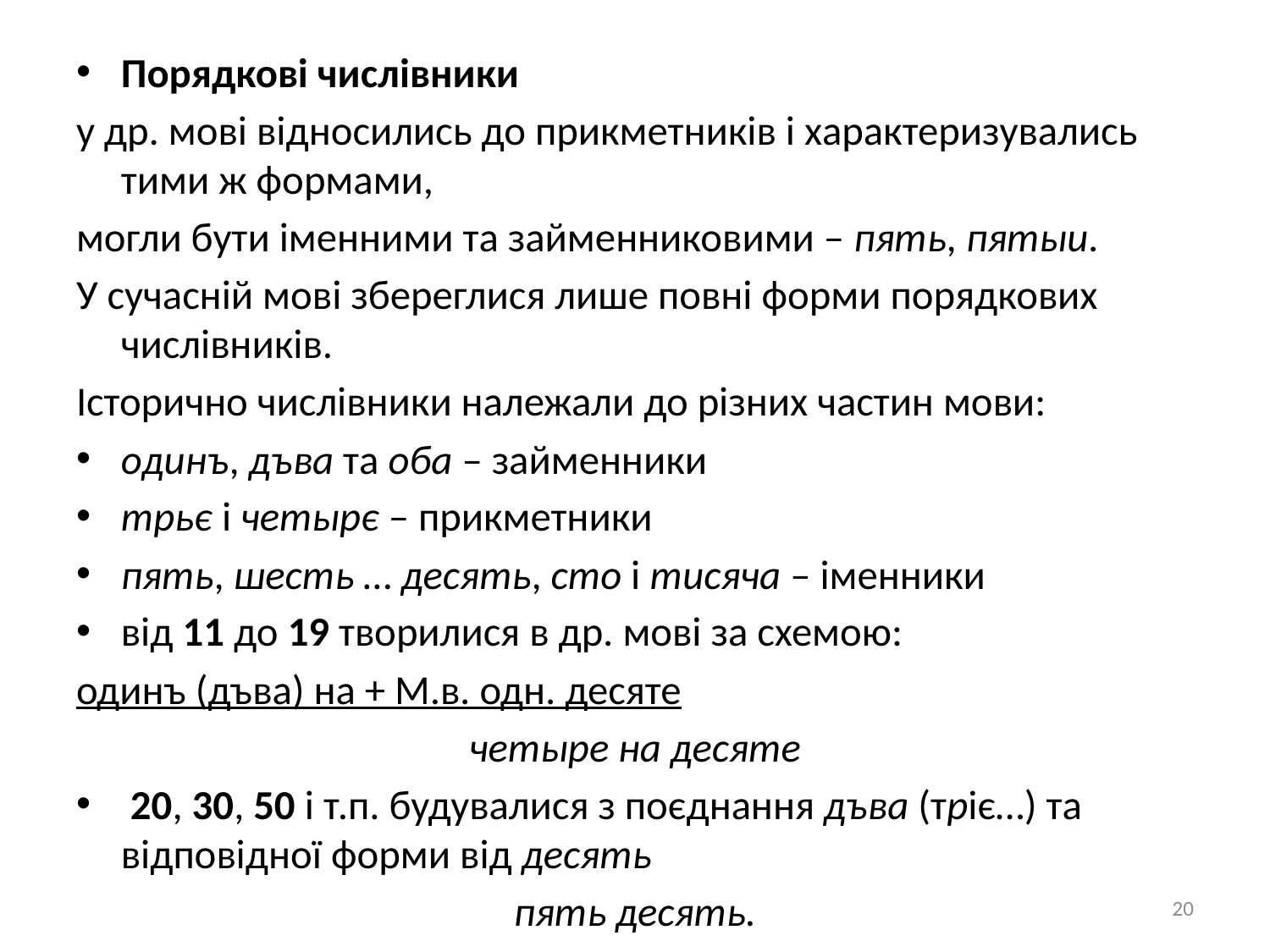

Порядкові числівники
у др. мові відносились до прикметників і характеризувались тими ж формами,
могли бути іменними та займенниковими – пять, пятыи.
У сучасній мові збереглися лише повні форми порядкових числівників.
Історично числівники належали до різних частин мови:
одинъ, дъва та оба – займенники
трьє і четырє – прикметники
пять, шесть … десять, сто і тисяча – іменники
від 11 до 19 творилися в др. мові за схемою:
одинъ (дъва) на + М.в. одн. десяте
четыре на десяте
 20, 30, 50 і т.п. будувалися з поєднання дъва (тріє…) та відповідної форми від десять
пять десять.
20